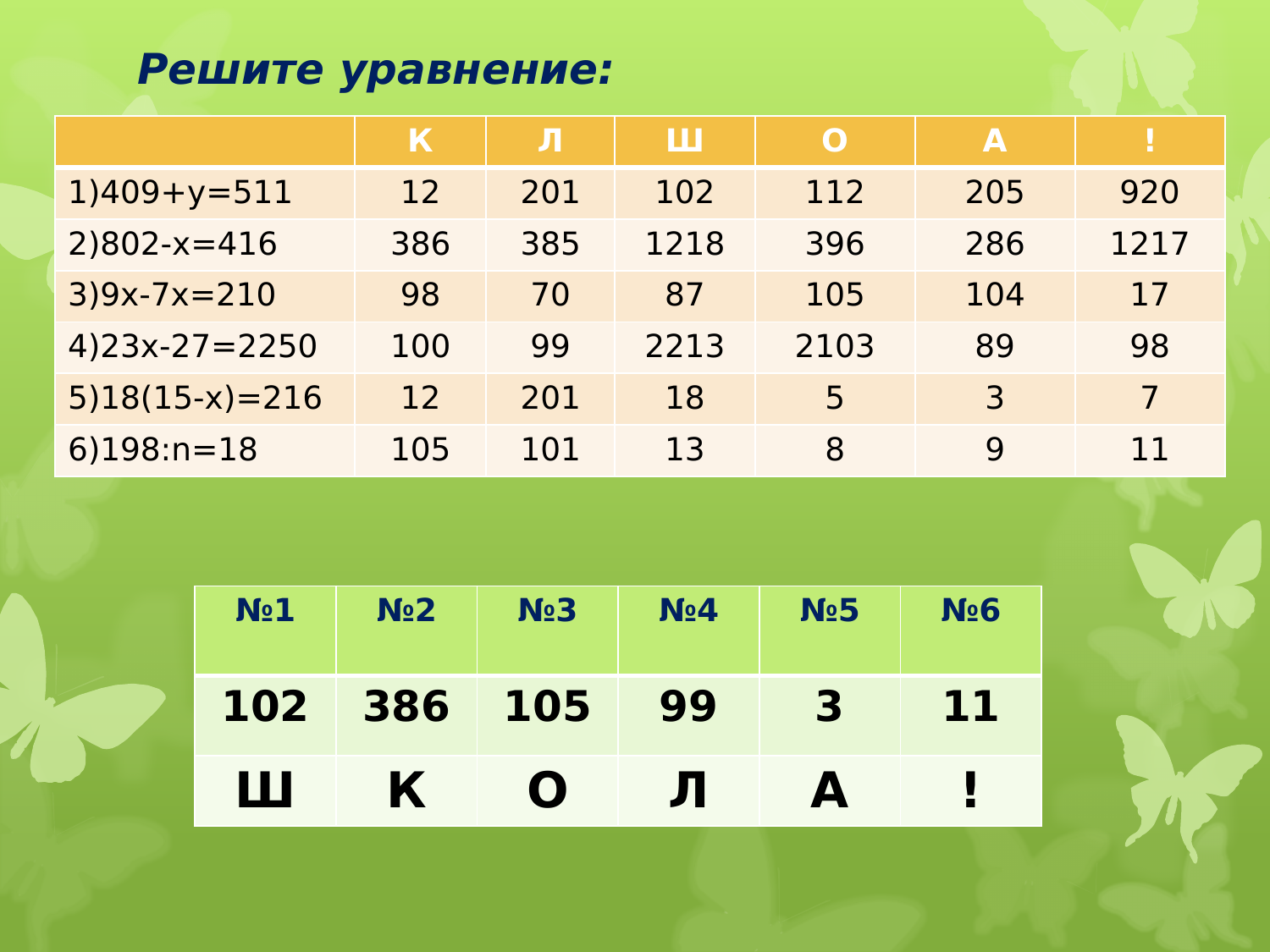

Решите уравнение:
|  | К | Л | Ш | О | А | ! |
| --- | --- | --- | --- | --- | --- | --- |
| 1)409+у=511 | 12 | 201 | 102 | 112 | 205 | 920 |
| 2)802-х=416 | 386 | 385 | 1218 | 396 | 286 | 1217 |
| 3)9х-7х=210 | 98 | 70 | 87 | 105 | 104 | 17 |
| 4)23х-27=2250 | 100 | 99 | 2213 | 2103 | 89 | 98 |
| 5)18(15-х)=216 | 12 | 201 | 18 | 5 | 3 | 7 |
| 6)198:n=18 | 105 | 101 | 13 | 8 | 9 | 11 |
| №1 | №2 | №3 | №4 | №5 | №6 |
| --- | --- | --- | --- | --- | --- |
| 102 | 386 | 105 | 99 | 3 | 11 |
| Ш | К | О | Л | А | ! |